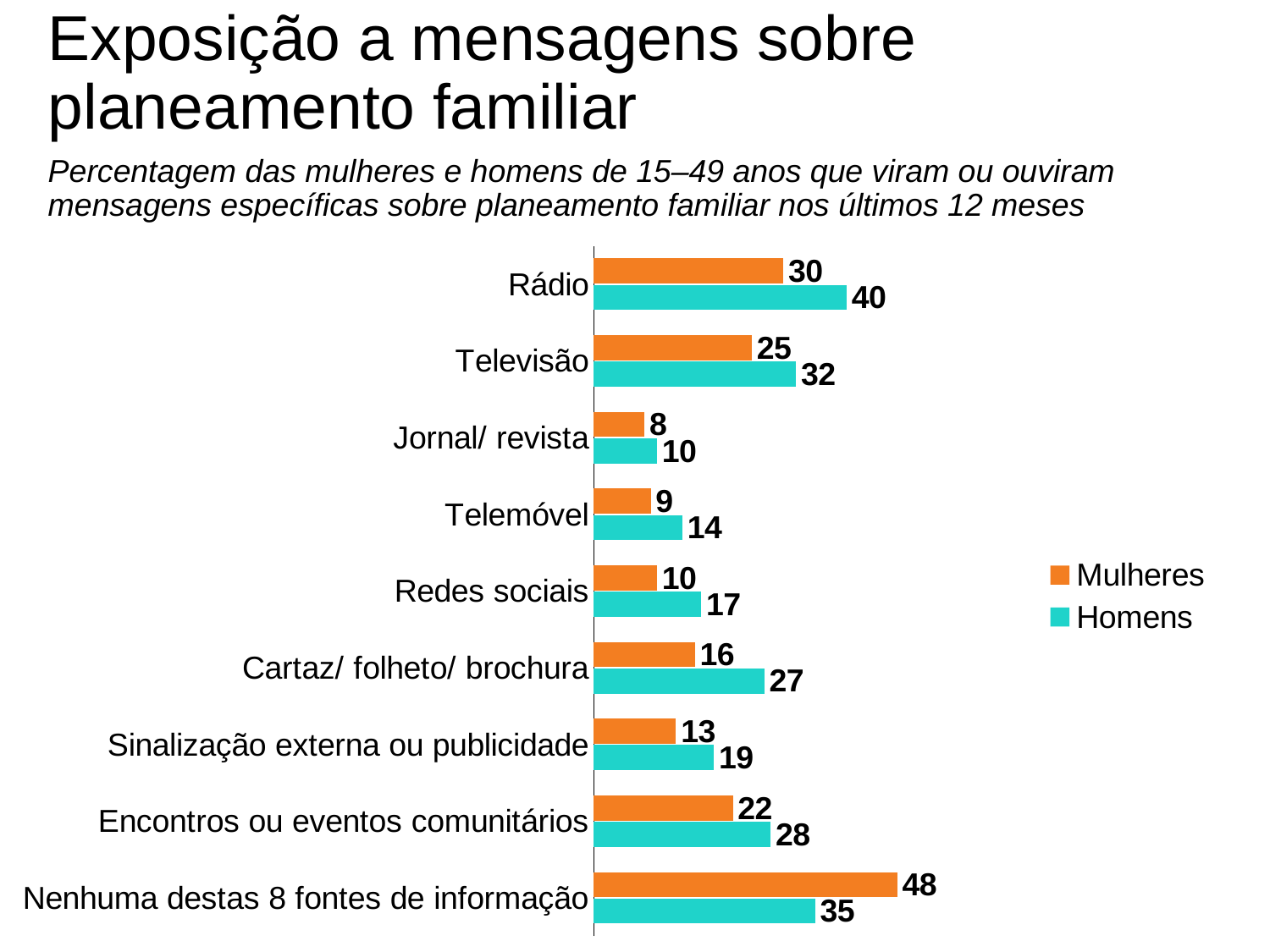

# Exposição a mensagens sobre planeamento familiar
Percentagem das mulheres e homens de 15–49 anos que viram ou ouviram mensagens específicas sobre planeamento familiar nos últimos 12 meses

### Chart

| Category | Homens | Mulheres |
|---|---|---|
| Nenhuma destas 8 fontes de informação | 35.0 | 48.0 |
| Encontros ou eventos comunitários | 28.0 | 22.0 |
| Sinalização externa ou publicidade | 19.0 | 13.0 |
| Cartaz/ folheto/ brochura | 27.0 | 16.0 |
| Redes sociais | 17.0 | 10.0 |
| Telemóvel | 14.0 | 9.0 |
| Jornal/ revista | 10.0 | 8.0 |
| Televisão | 32.0 | 25.0 |
| Rádio | 40.0 | 30.0 |